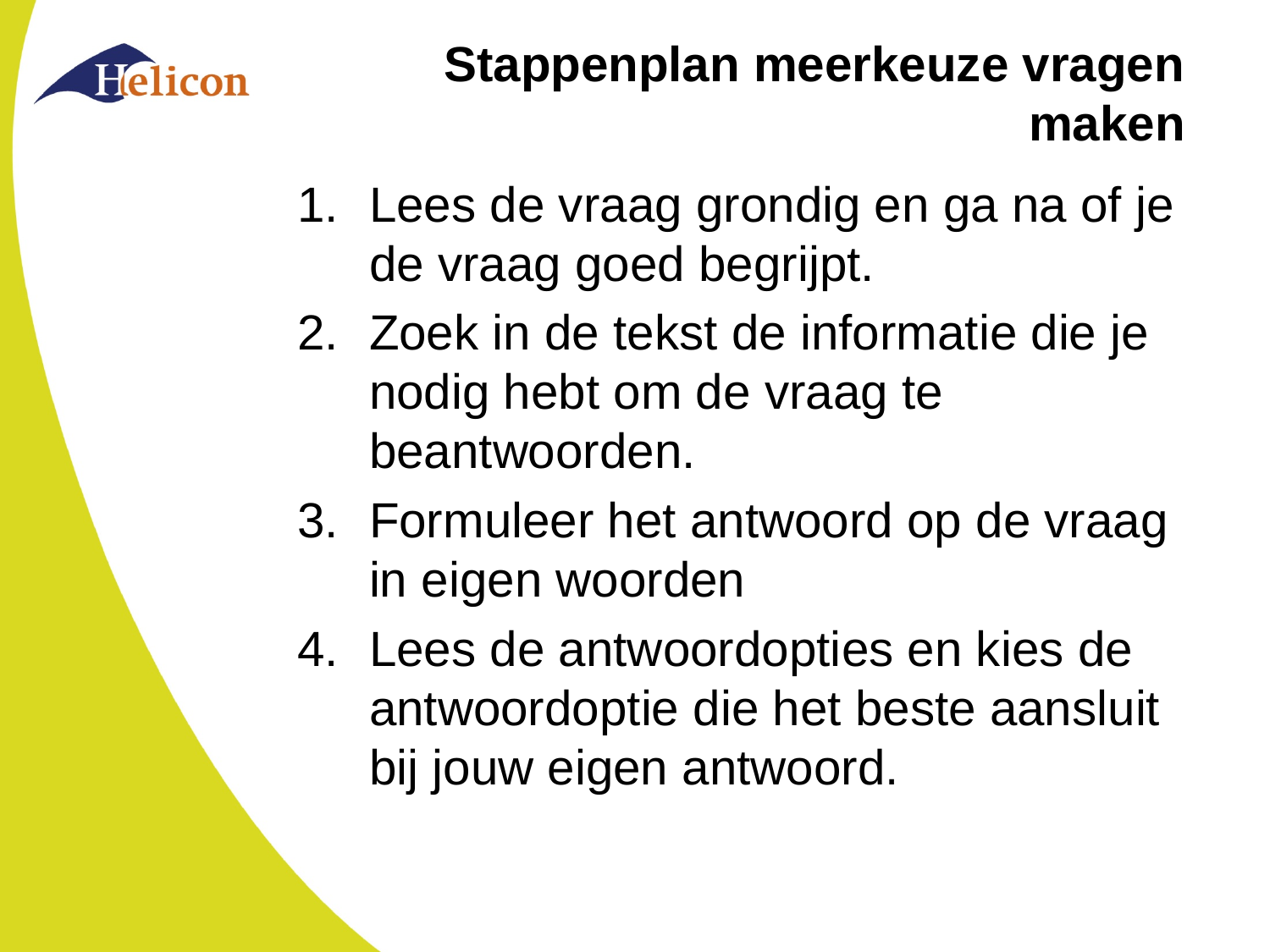

# Stappenplan meerkeuze vragen maken
Lees de vraag grondig en ga na of je de vraag goed begrijpt.
Zoek in de tekst de informatie die je nodig hebt om de vraag te beantwoorden.
Formuleer het antwoord op de vraag in eigen woorden
Lees de antwoordopties en kies de antwoordoptie die het beste aansluit bij jouw eigen antwoord.